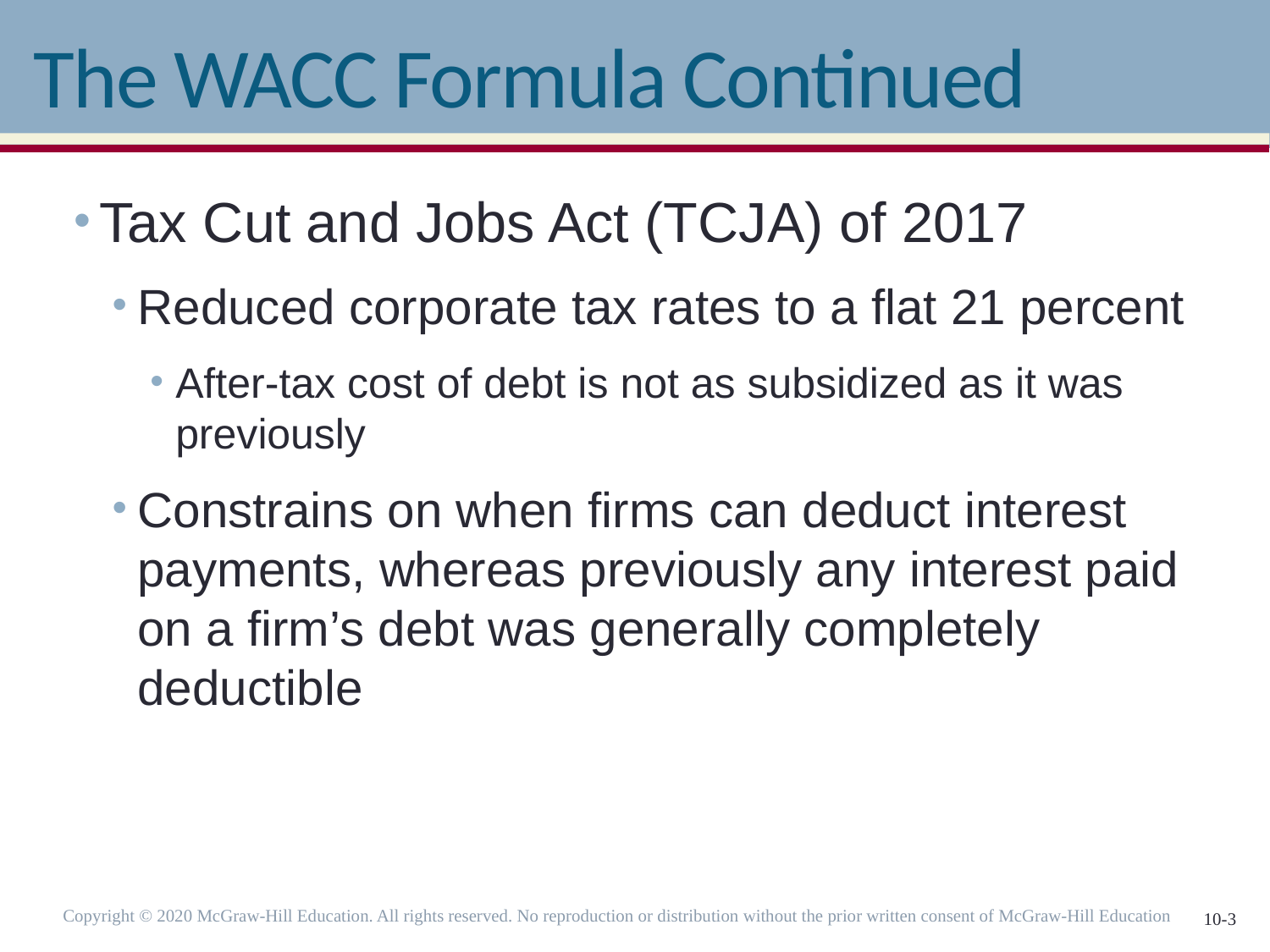

# The WACC Formula Continued
Tax Cut and Jobs Act (TCJA) of 2017
Reduced corporate tax rates to a flat 21 percent
After-tax cost of debt is not as subsidized as it was previously
Constrains on when firms can deduct interest payments, whereas previously any interest paid on a firm’s debt was generally completely deductible

Copyright © 2020 McGraw-Hill Education. All rights reserved. No reproduction or distribution without the prior written consent of McGraw-Hill Education